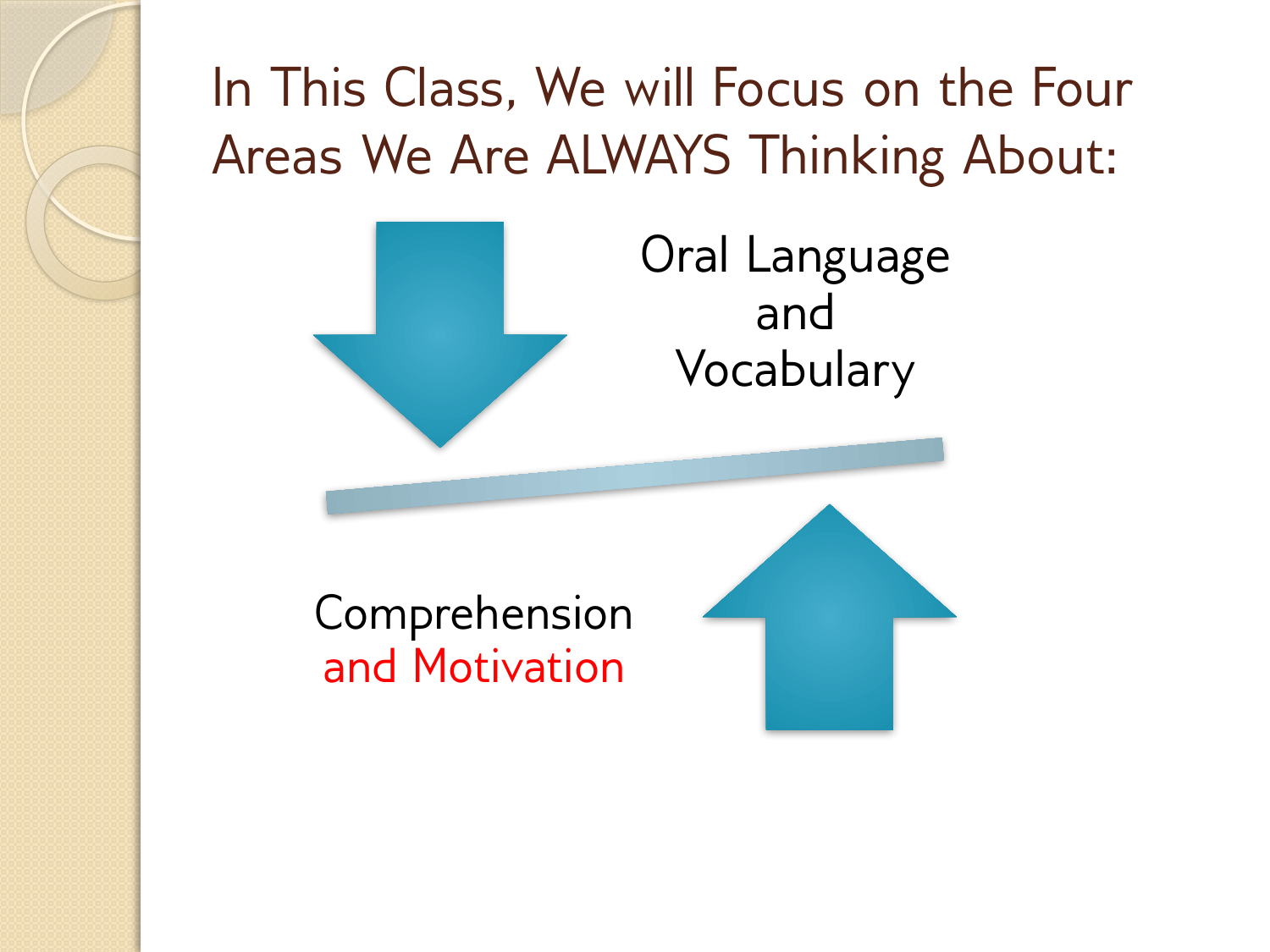

# In This Class, We will Focus on the Four Areas We Are ALWAYS Thinking About:
Oral Language and Vocabulary
Comprehension
and Motivation